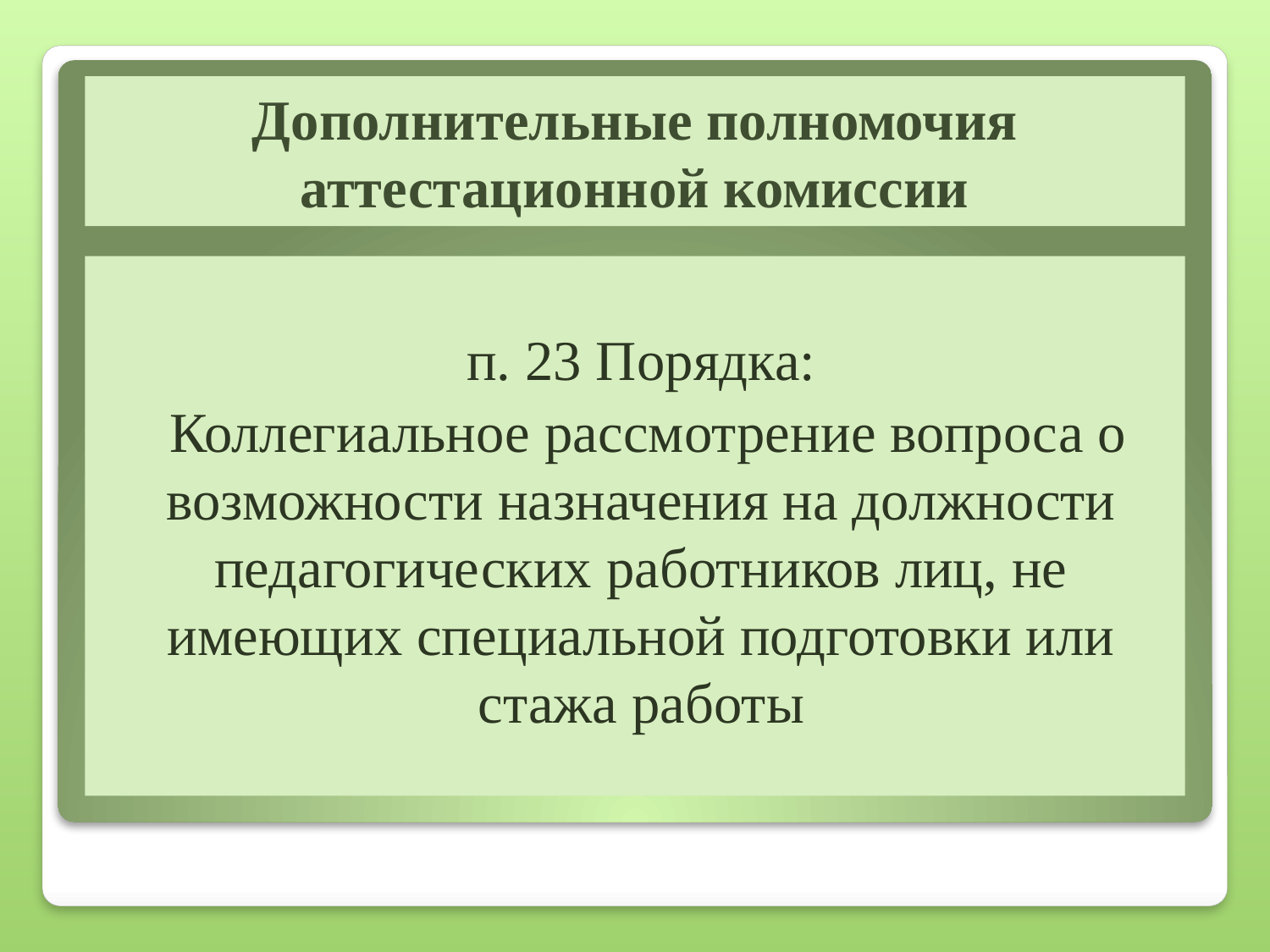

# Дополнительные полномочия аттестационной комиссии
п. 23 Порядка:
 Коллегиальное рассмотрение вопроса о возможности назначения на должности педагогических работников лиц, не имеющих специальной подготовки или стажа работы